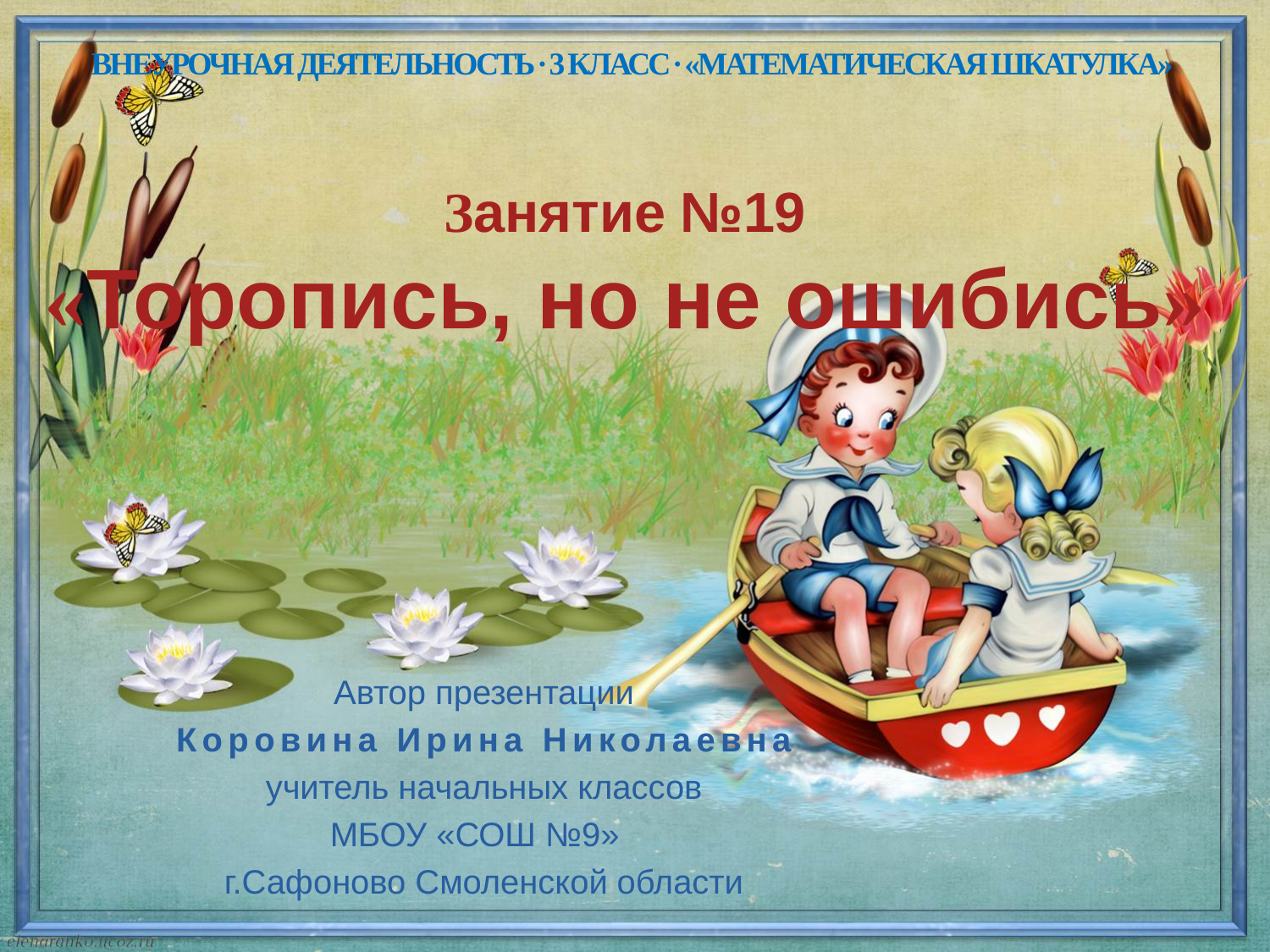

Внеурочная деятельность ∙ 3 класс ∙ «Математическая шкатулка»
Занятие №19
«Торопись, но не ошибись»

Автор презентации
Коровина Ирина Николаевна
учитель начальных классов
МБОУ «СОШ №9»
г.Сафоново Смоленской области